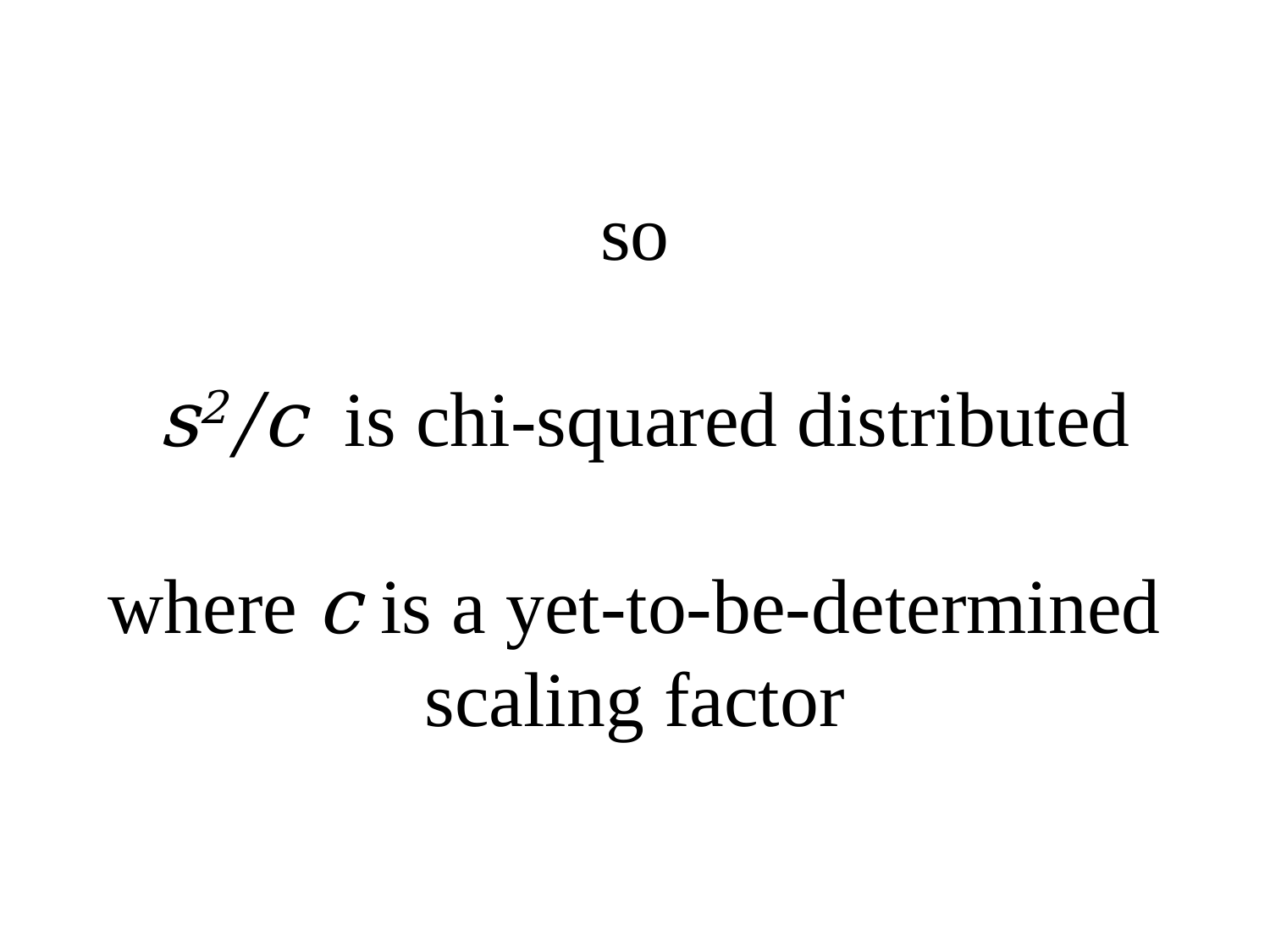

# so s2/c  is chi-squared distributed where c is a yet-to-be-determined scaling factor